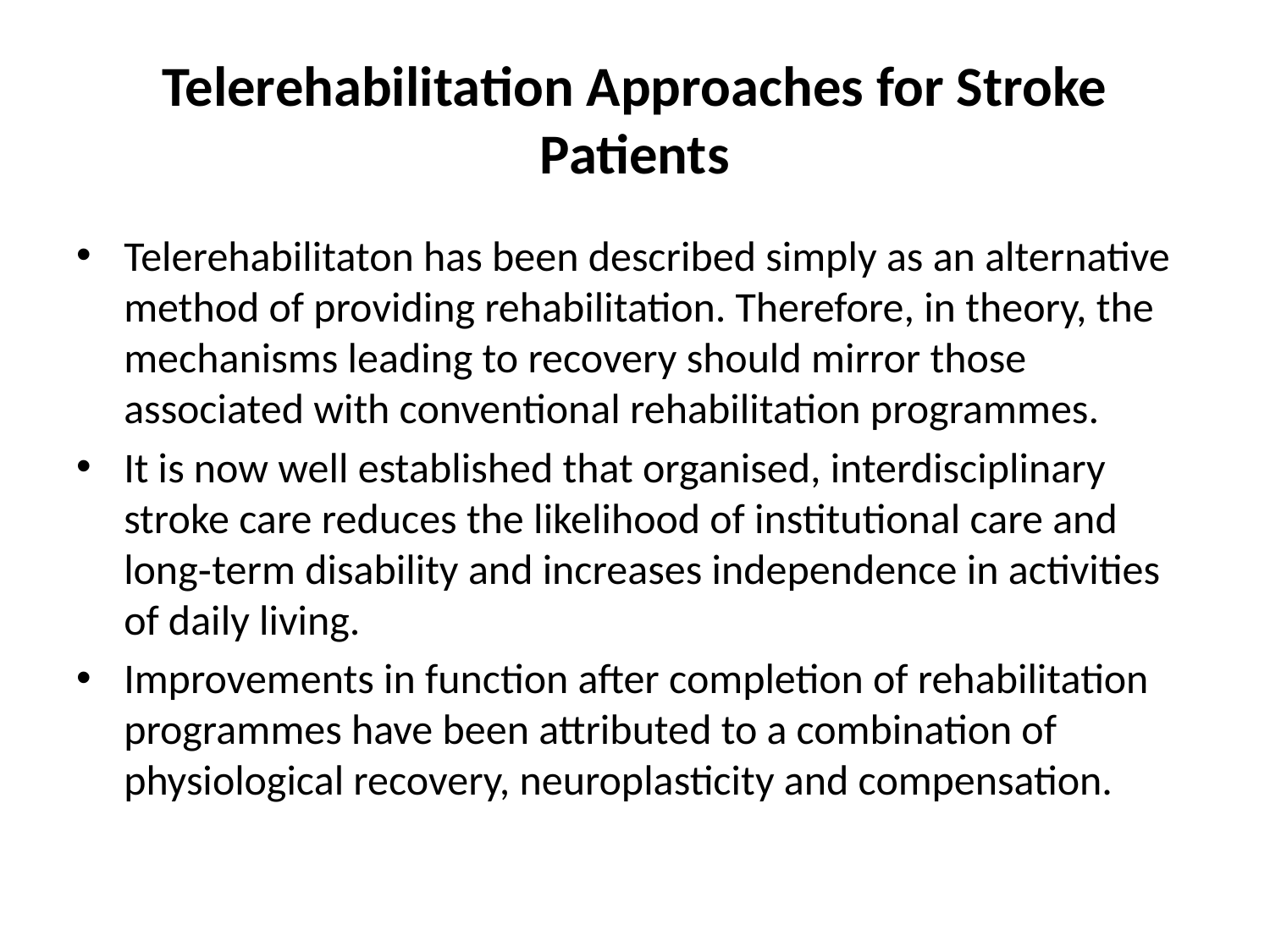

# Telerehabilitation Approaches for Stroke Patients
Telerehabilitaton has been described simply as an alternative method of providing rehabilitation. Therefore, in theory, the mechanisms leading to recovery should mirror those associated with conventional rehabilitation programmes.
It is now well established that organised, interdisciplinary stroke care reduces the likelihood of institutional care and long‐term disability and increases independence in activities of daily living.
Improvements in function after completion of rehabilitation programmes have been attributed to a combination of physiological recovery, neuroplasticity and compensation.